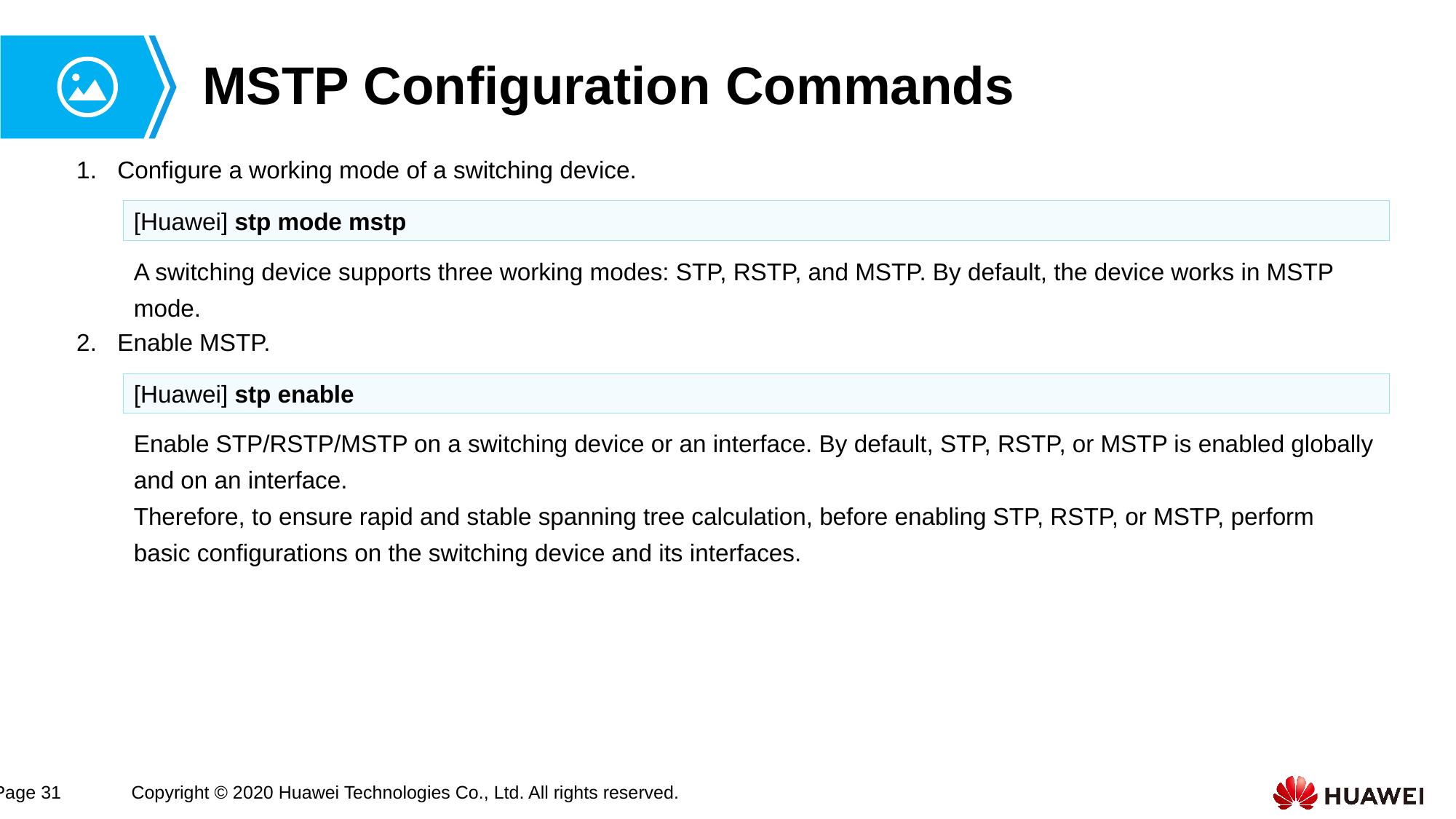

# MSTP Configuration Commands
Configure a working mode of a switching device.
[Huawei] stp mode mstp
A switching device supports three working modes: STP, RSTP, and MSTP. By default, the device works in MSTP mode.
Enable MSTP.
[Huawei] stp enable
Enable STP/RSTP/MSTP on a switching device or an interface. By default, STP, RSTP, or MSTP is enabled globally and on an interface.
Therefore, to ensure rapid and stable spanning tree calculation, before enabling STP, RSTP, or MSTP, perform basic configurations on the switching device and its interfaces.